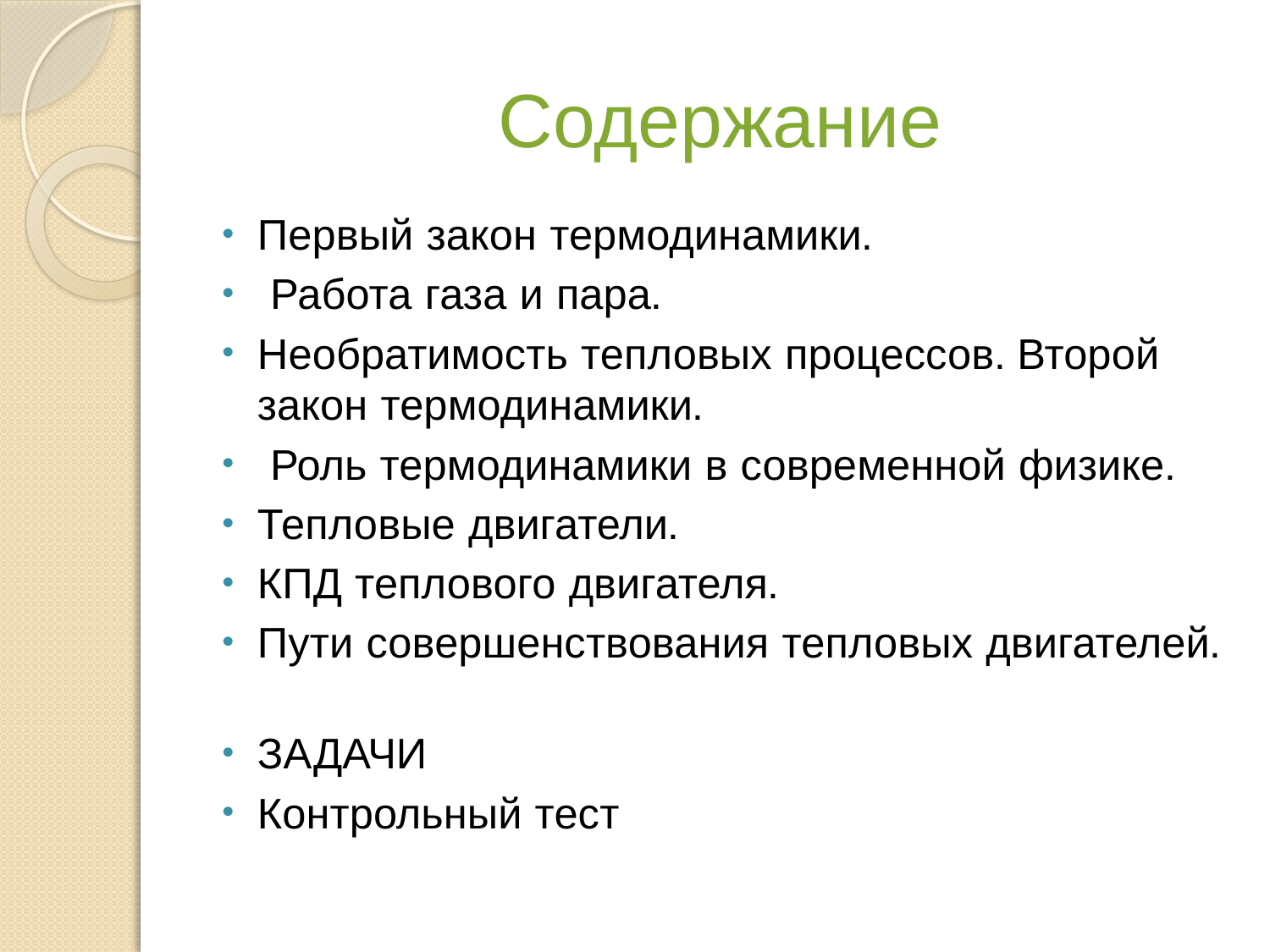

# Содержание
Первый закон термодинамики.
 Работа газа и пара.
Необратимость тепловых процессов. Второй закон термодинамики.
 Роль термодинамики в современной физике.
Тепловые двигатели.
КПД теплового двигателя.
Пути совершенствования тепловых двигателей.
ЗАДАЧИ
Контрольный тест